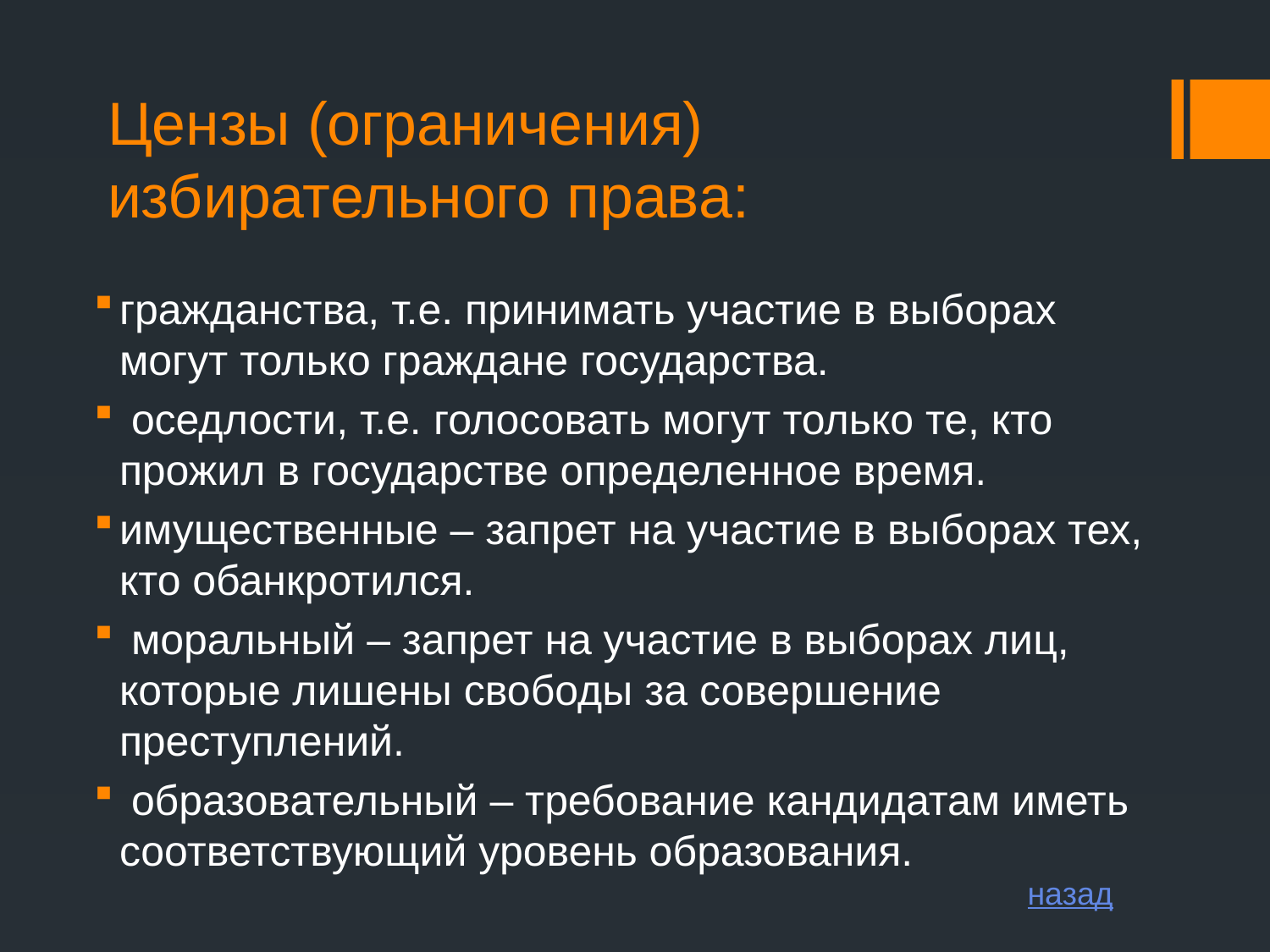

# Цензы (ограничения) избирательного права:
гражданства, т.е. принимать участие в выборах могут только граждане государства.
 оседлости, т.е. голосовать могут только те, кто прожил в государстве определенное время.
имущественные – запрет на участие в выборах тех, кто обанкротился.
 моральный – запрет на участие в выборах лиц, которые лишены свободы за совершение преступлений.
 образовательный – требование кандидатам иметь соответствующий уровень образования.
назад